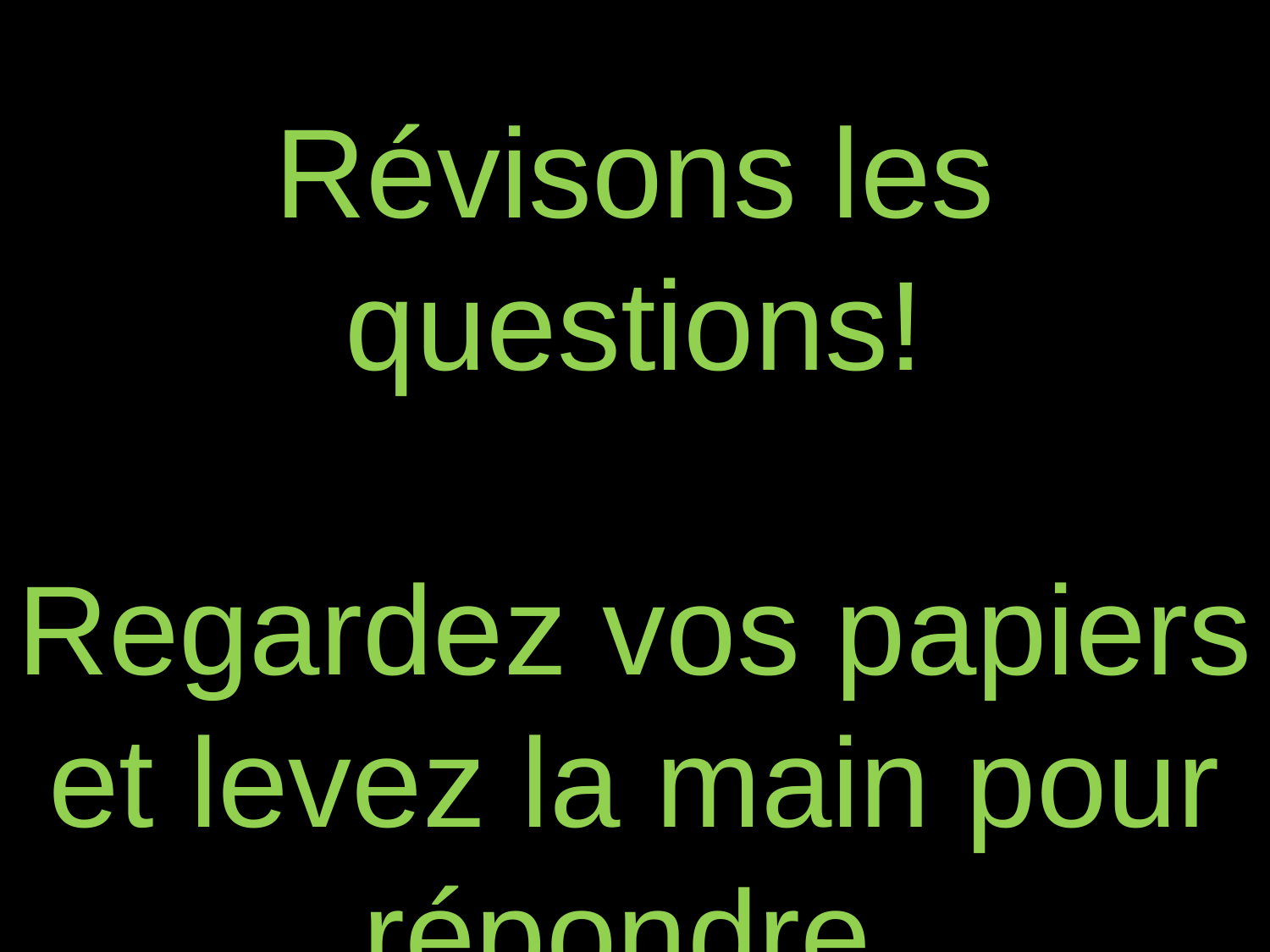

Révisons les questions!

Regardez vos papiers et levez la main pour répondre.